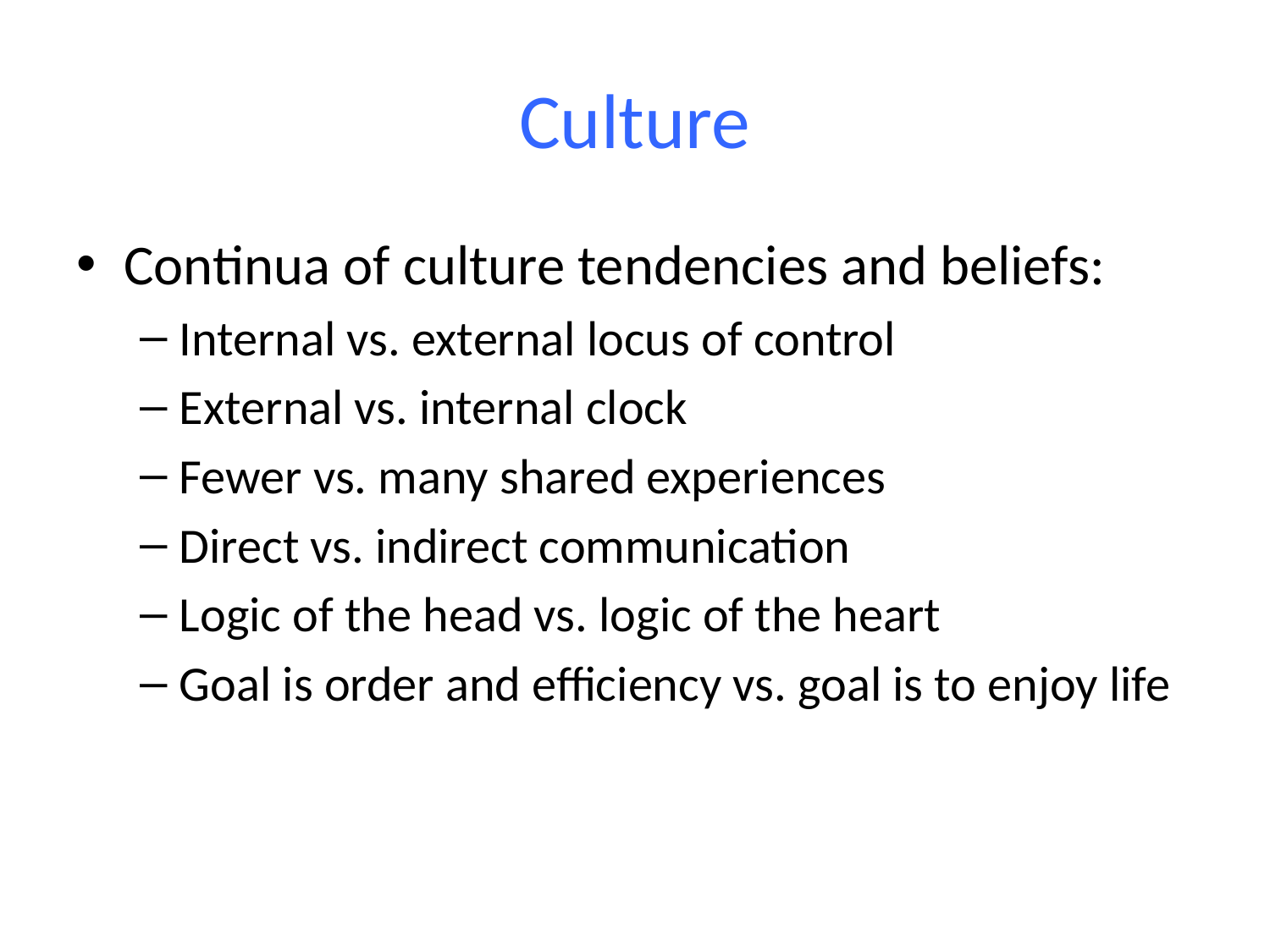

# Culture
Continua of culture tendencies and beliefs:
Internal vs. external locus of control
External vs. internal clock
Fewer vs. many shared experiences
Direct vs. indirect communication
Logic of the head vs. logic of the heart
Goal is order and efficiency vs. goal is to enjoy life